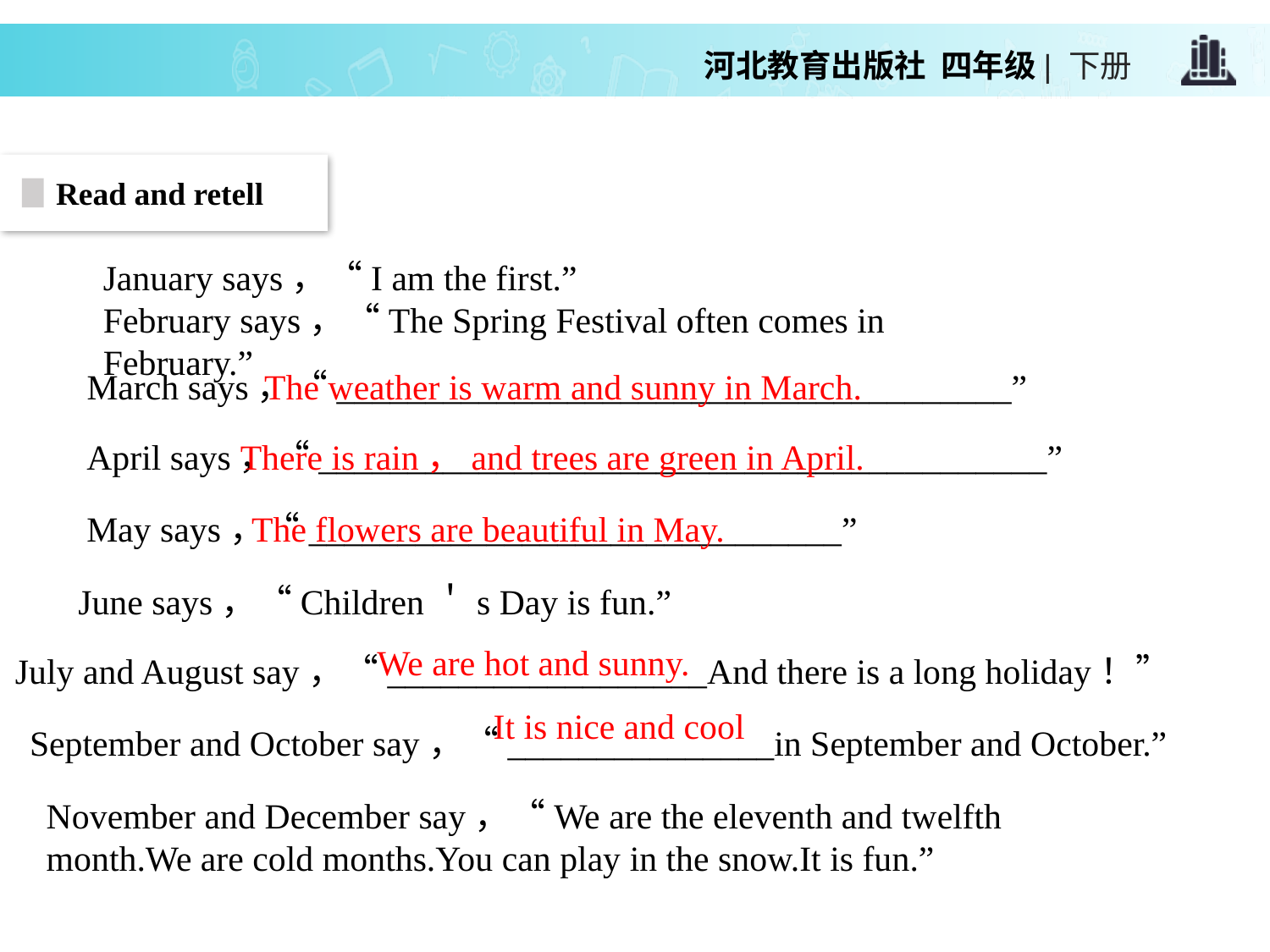

Read and retell

January says，“I am the first.”
February says，“The Spring Festival often comes in February.”
March says，“______________________________________”
The weather is warm and sunny in March.
April says，“_________________________________________”
There is rain，and trees are green in April.
May says，“______________________________”
The flowers are beautiful in May.
June says，“Children＇s Day is fun.”
We are hot and sunny.
July and August say，“__________________And there is a long holiday！”
It is nice and cool
September and October say，“_______________in September and October.”
November and December say，“We are the eleventh and twelfth month.We are cold months.You can play in the snow.It is fun.”